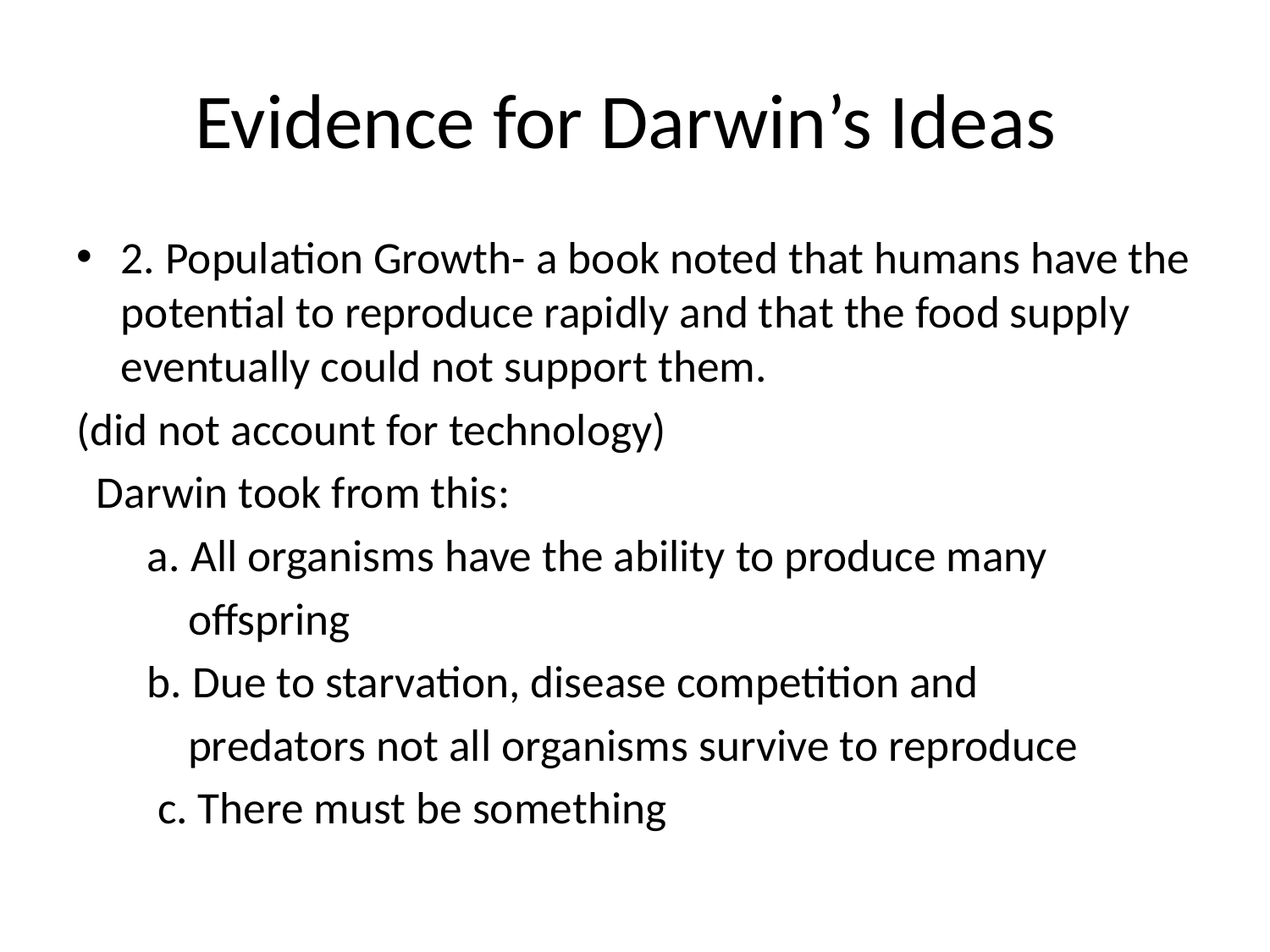

# Evidence for Darwin’s Ideas
2. Population Growth- a book noted that humans have the potential to reproduce rapidly and that the food supply eventually could not support them.
(did not account for technology)
  Darwin took from this:
       a. All organisms have the ability to produce many
           offspring
       b. Due to starvation, disease competition and
           predators not all organisms survive to reproduce
        c. There must be something